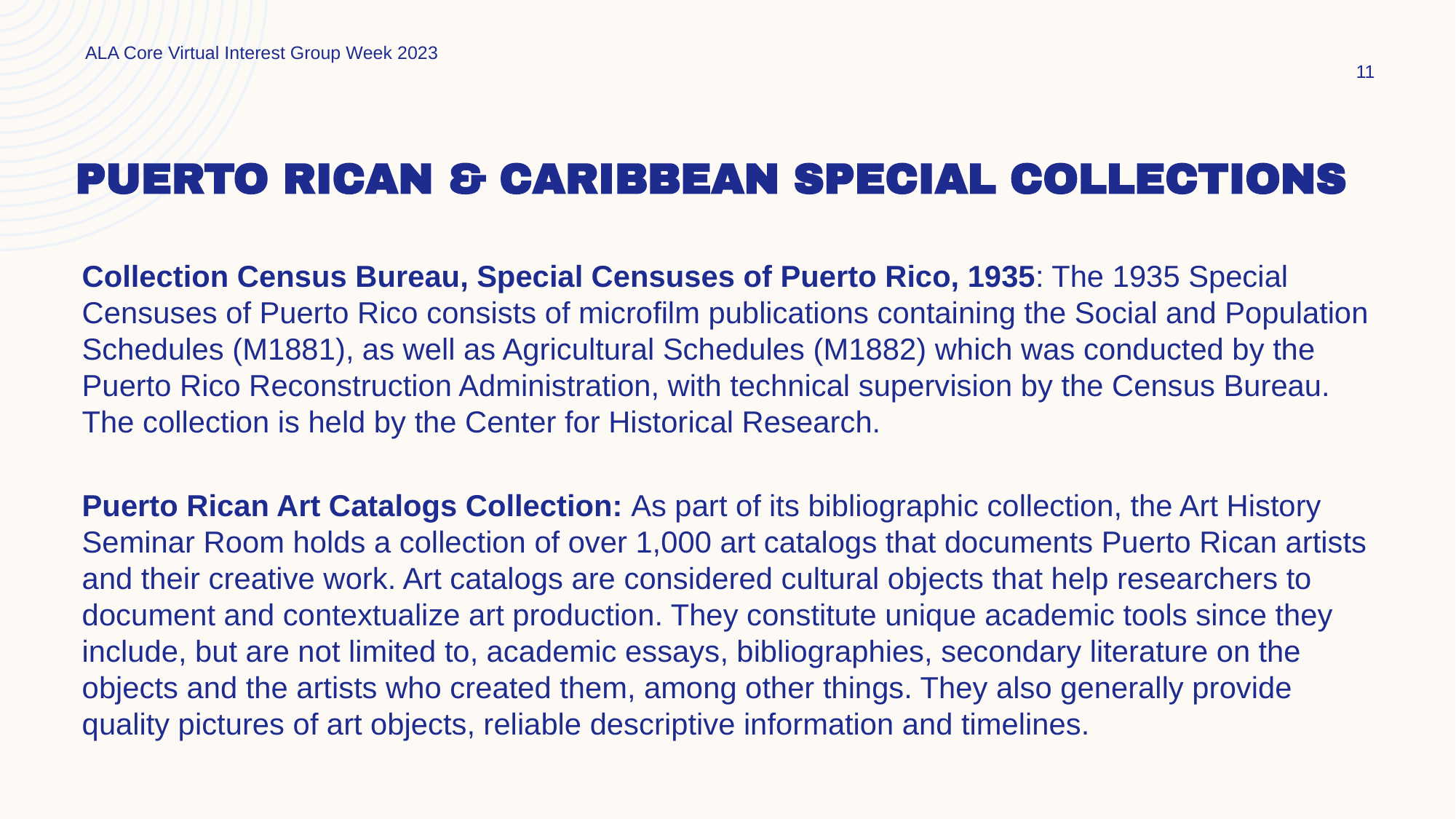

ALA Core Virtual Interest Group Week 2023

11
# Puerto rican & Caribbean special collections
Collection Census Bureau, Special Censuses of Puerto Rico, 1935: The 1935 Special Censuses of Puerto Rico consists of microfilm publications containing the Social and Population Schedules (M1881), as well as Agricultural Schedules (M1882) which was conducted by the Puerto Rico Reconstruction Administration, with technical supervision by the Census Bureau. The collection is held by the Center for Historical Research.

Puerto Rican Art Catalogs Collection: As part of its bibliographic collection, the Art History Seminar Room holds a collection of over 1,000 art catalogs that documents Puerto Rican artists and their creative work. Art catalogs are considered cultural objects that help researchers to document and contextualize art production. They constitute unique academic tools since they include, but are not limited to, academic essays, bibliographies, secondary literature on the objects and the artists who created them, among other things. They also generally provide quality pictures of art objects, reliable descriptive information and timelines.